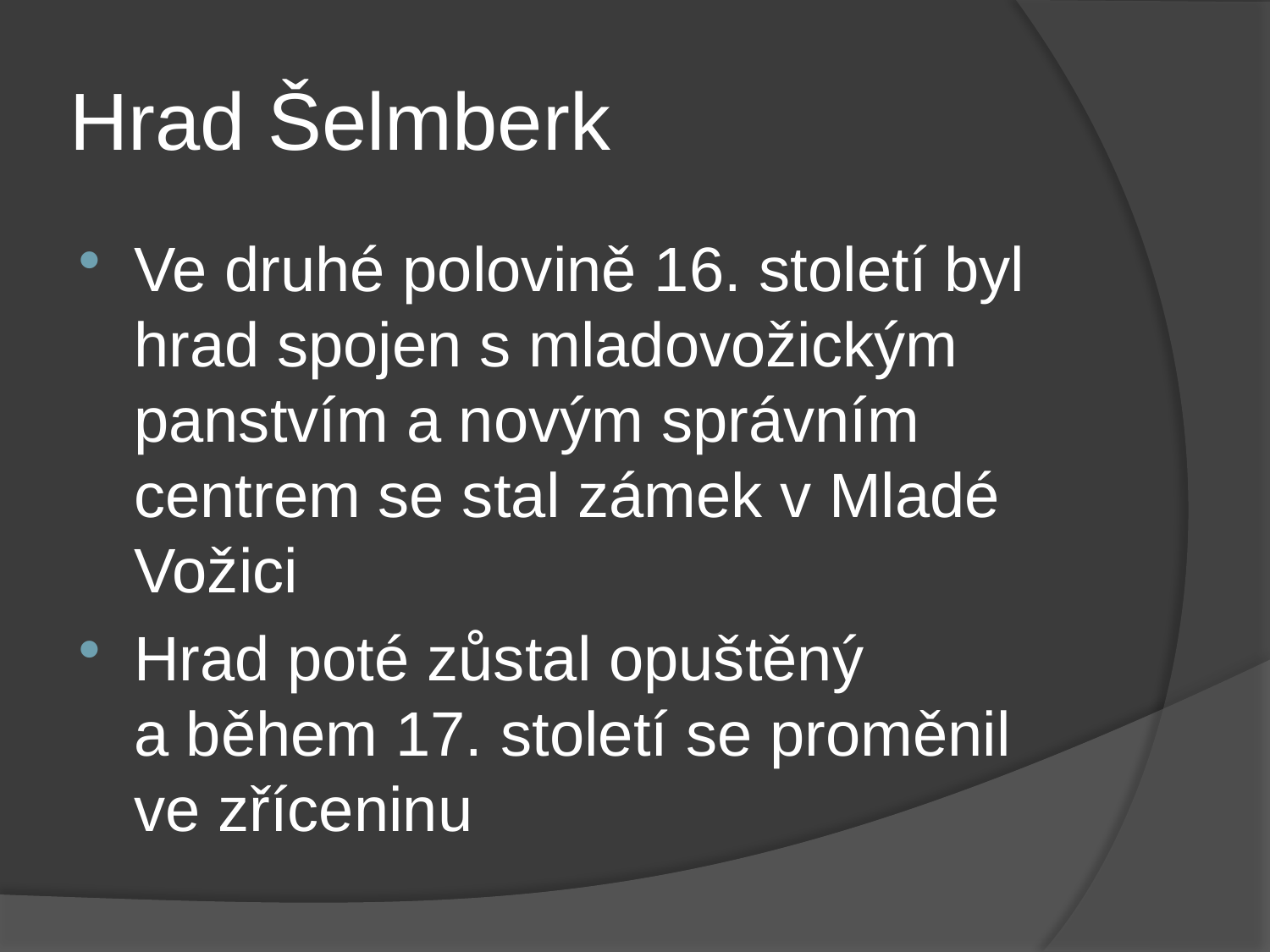

# Hrad Šelmberk
Ve druhé polovině 16. století byl hrad spojen s mladovožickým panstvím a novým správním centrem se stal zámek v Mladé Vožici
Hrad poté zůstal opuštěný a během 17. století se proměnil ve zříceninu